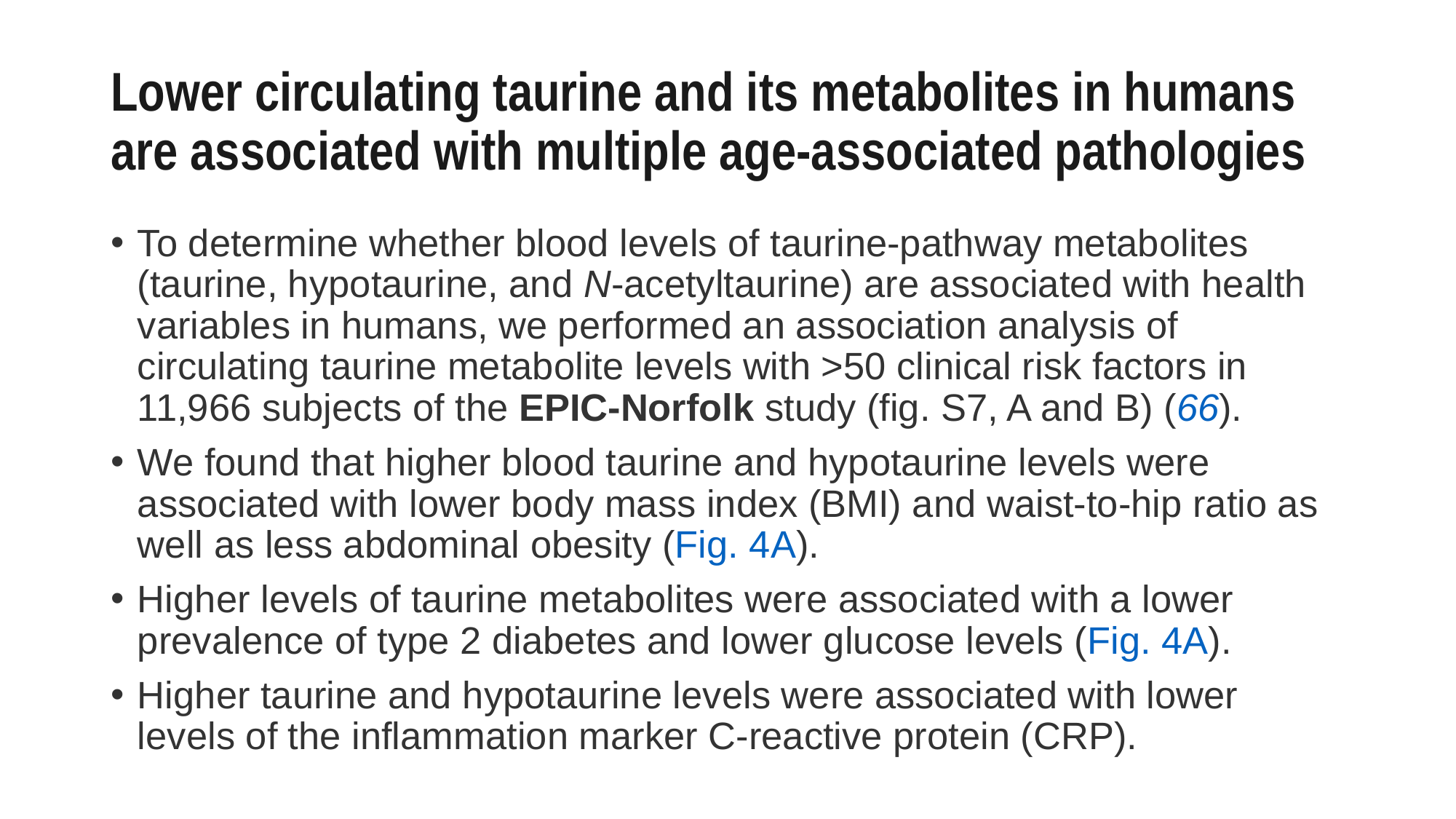

# Lower circulating taurine and its metabolites in humans are associated with multiple age-associated pathologies
To determine whether blood levels of taurine-pathway metabolites (taurine, hypotaurine, and N-acetyltaurine) are associated with health variables in humans, we performed an association analysis of circulating taurine metabolite levels with >50 clinical risk factors in 11,966 subjects of the EPIC-Norfolk study (fig. S7, A and B) (66).
We found that higher blood taurine and hypotaurine levels were associated with lower body mass index (BMI) and waist-to-hip ratio as well as less abdominal obesity (Fig. 4A).
Higher levels of taurine metabolites were associated with a lower prevalence of type 2 diabetes and lower glucose levels (Fig. 4A).
Higher taurine and hypotaurine levels were associated with lower levels of the inflammation marker C-reactive protein (CRP).